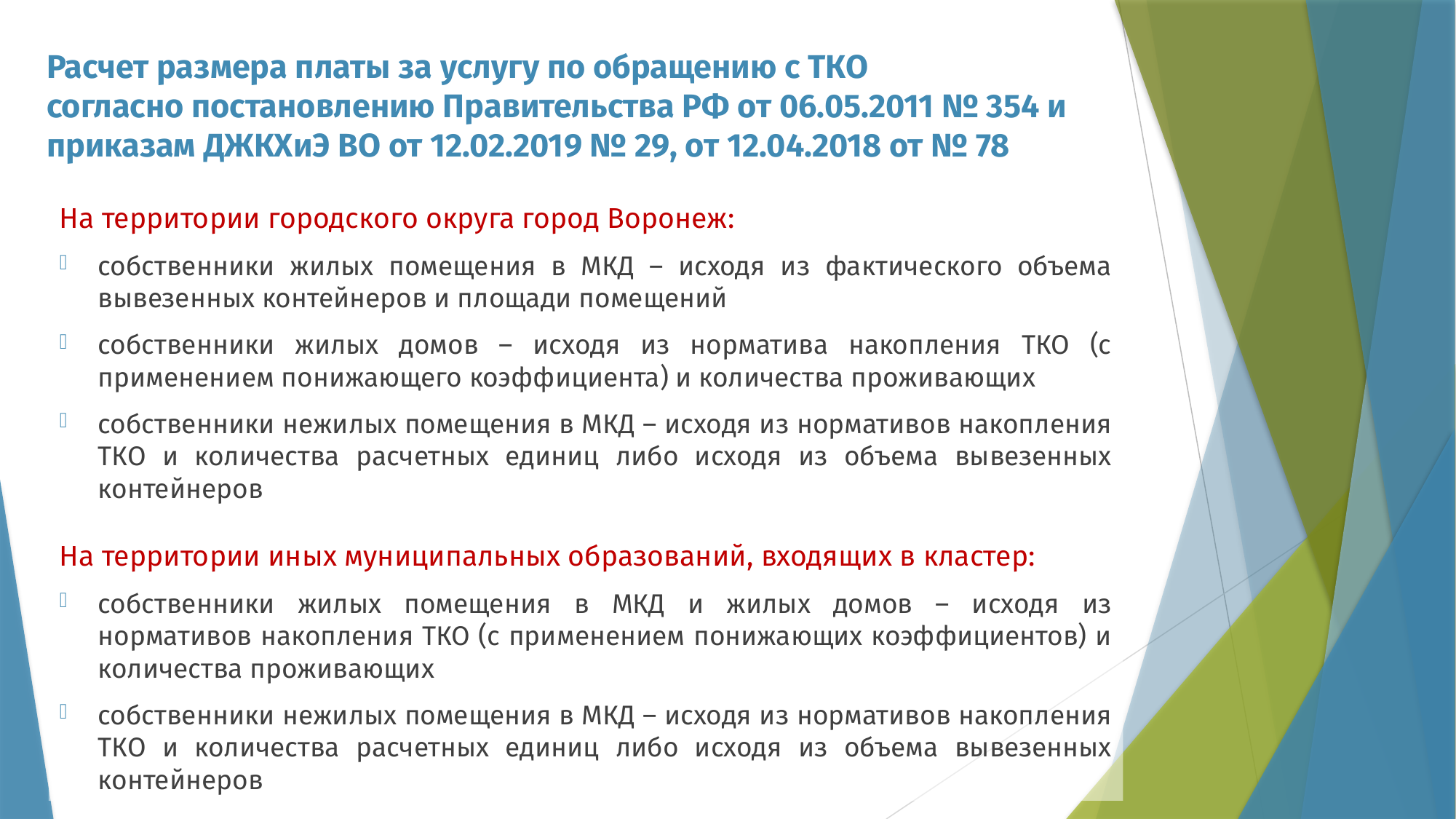

# Расчет размера платы за услугу по обращению с ТКО согласно постановлению Правительства РФ от 06.05.2011 № 354 и приказам ДЖКХиЭ ВО от 12.02.2019 № 29, от 12.04.2018 от № 78
На территории городского округа город Воронеж:
собственники жилых помещения в МКД – исходя из фактического объема вывезенных контейнеров и площади помещений
собственники жилых домов – исходя из норматива накопления ТКО (с применением понижающего коэффициента) и количества проживающих
собственники нежилых помещения в МКД – исходя из нормативов накопления ТКО и количества расчетных единиц либо исходя из объема вывезенных контейнеров
На территории иных муниципальных образований, входящих в кластер:
собственники жилых помещения в МКД и жилых домов – исходя из нормативов накопления ТКО (с применением понижающих коэффициентов) и количества проживающих
собственники нежилых помещения в МКД – исходя из нормативов накопления ТКО и количества расчетных единиц либо исходя из объема вывезенных контейнеров